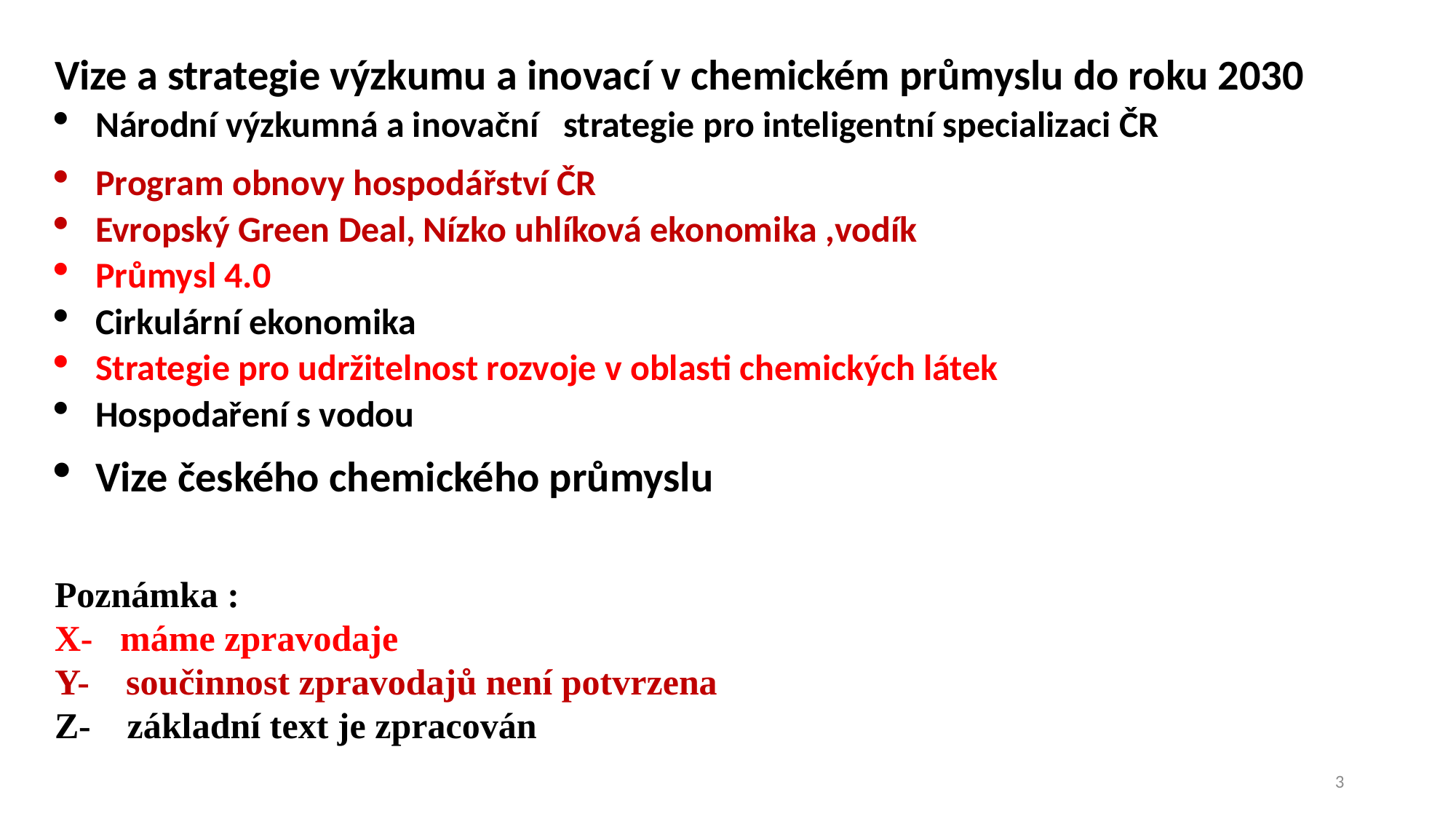

Vize a strategie výzkumu a inovací v chemickém průmyslu do roku 2030
Národní výzkumná a inovační   strategie pro inteligentní specializaci ČR
Program obnovy hospodářství ČR
Evropský Green Deal, Nízko uhlíková ekonomika ,vodík
Průmysl 4.0
Cirkulární ekonomika
Strategie pro udržitelnost rozvoje v oblasti chemických látek
Hospodaření s vodou
Vize českého chemického průmyslu

Poznámka :
X-   máme zpravodaje
Y-    součinnost zpravodajů není potvrzena
Z-    základní text je zpracován
3